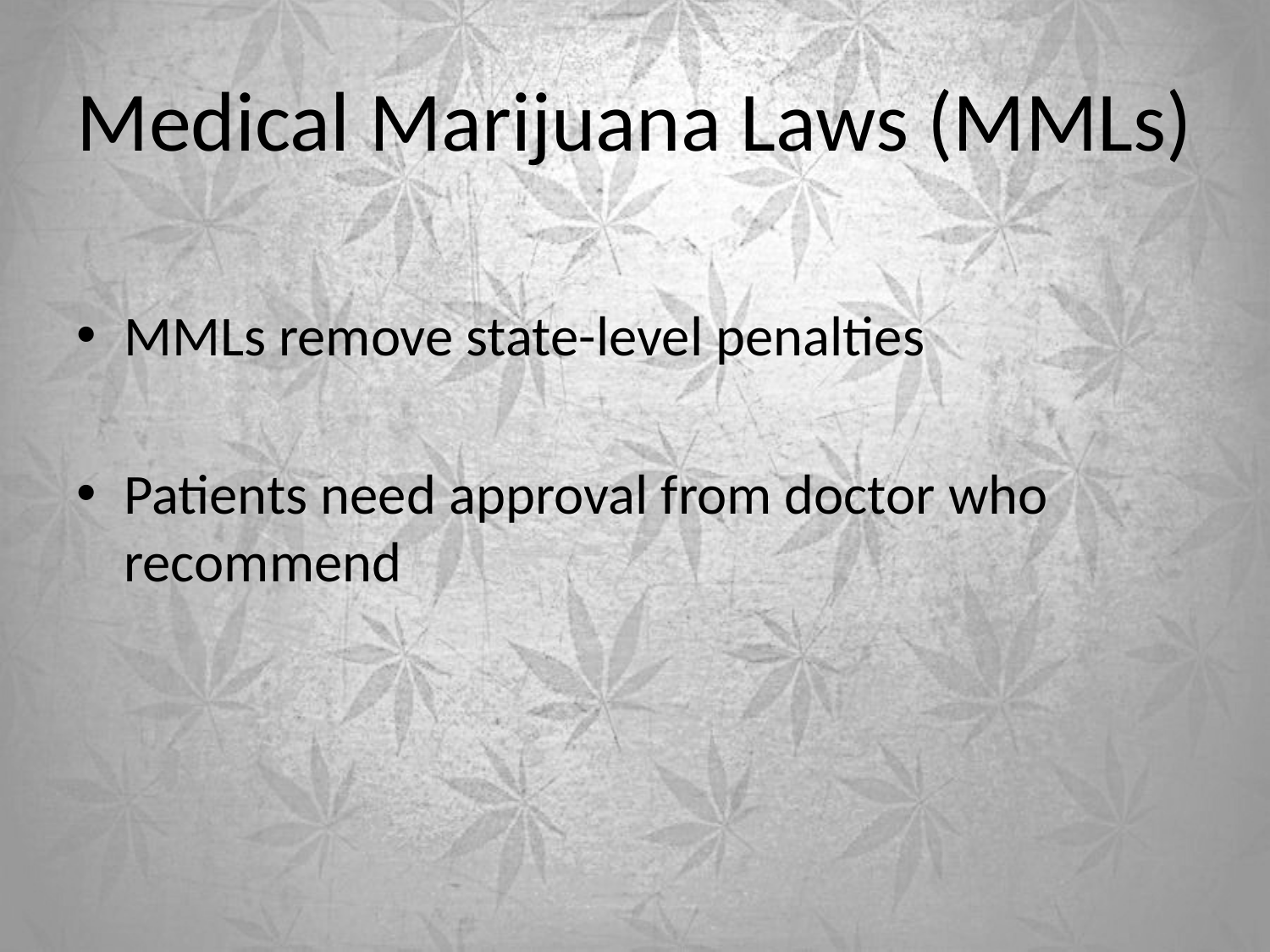

# Medical Marijuana Laws (MMLs)
MMLs remove state-level penalties

Patients need approval from doctor who recommend